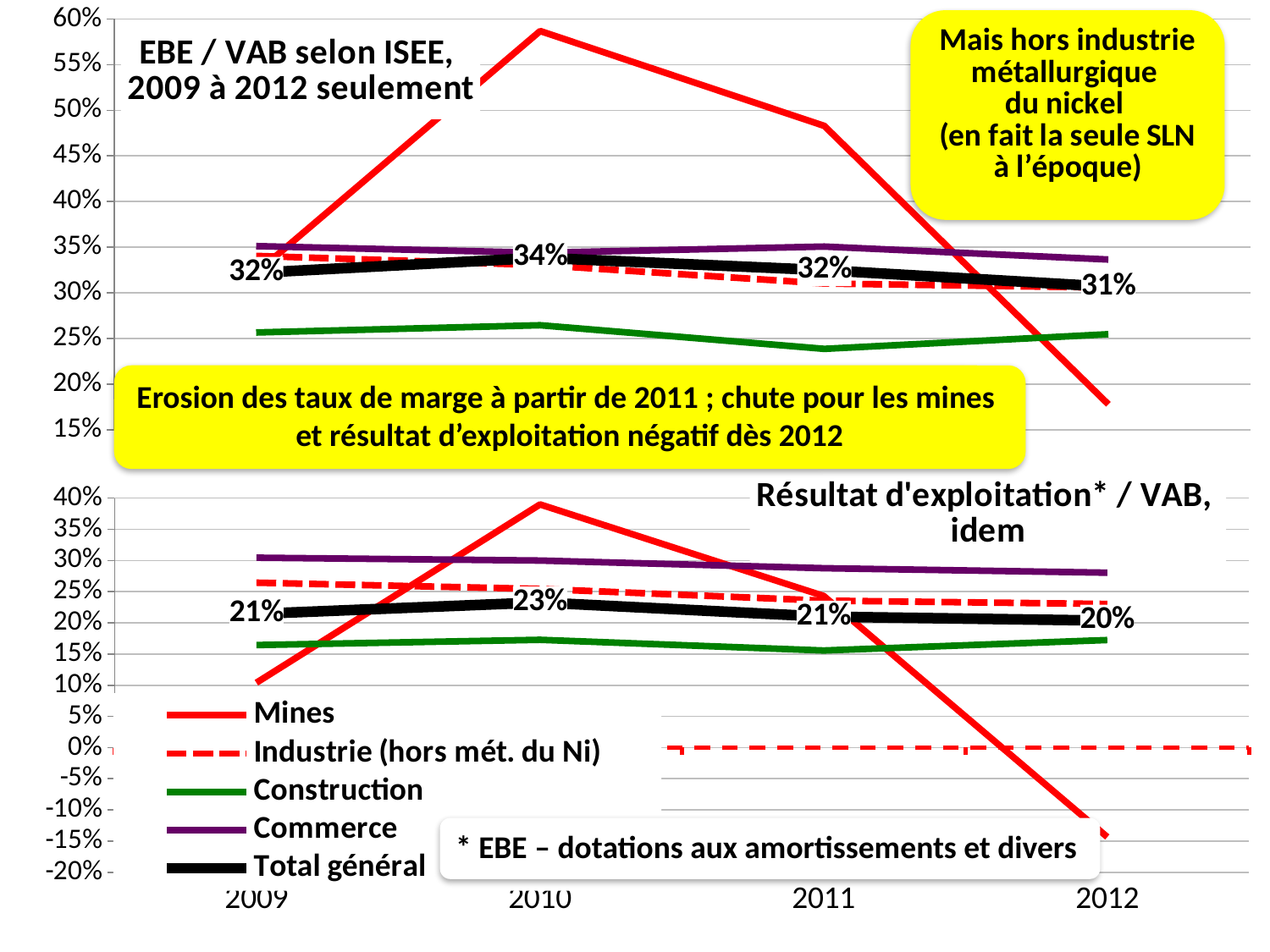

### Chart: EBE / VAB selon ISEE,
2009 à 2012 seulement

| Category | Mines | Industrie (hors mét. du Ni)  | Construction | Commerce | Total général |
|---|---|---|---|---|---|
| 2009.0 | 0.3218428926454 | 0.340385882819132 | 0.256531040939824 | 0.351130199452156 | 0.321858883708735 |
| 2010.0 | 0.586768840900512 | 0.330408717989284 | 0.264478958008287 | 0.343843310473536 | 0.338386162176788 |
| 2011.0 | 0.482909265470809 | 0.310166544397939 | 0.23857424005391 | 0.350627569747891 | 0.32478315498465 |
| 2012.0 | 0.177875727872269 | 0.305677742212757 | 0.254607858376468 | 0.33648025366457 | 0.306687337282536 |
Erosion des taux de marge à partir de 2011 ; chute pour les mines
et résultat d’exploitation négatif dès 2012

### Chart: Résultat d'exploitation* / VAB,
idem

| Category | Mines | Industrie (hors mét. du Ni)  | Construction | Commerce | Total général |
|---|---|---|---|---|---|
| 2009.0 | 0.10399789779533 | 0.264421029856088 | 0.164436145358316 | 0.30449817384991 | 0.214377380470074 |
| 2010.0 | 0.3898580011068 | 0.254354399515603 | 0.172787451815924 | 0.299929730307576 | 0.232722563727331 |
| 2011.0 | 0.2431834080707 | 0.235653978472227 | 0.15569770792045 | 0.287614248804831 | 0.209965164561553 |
| 2012.0 | -0.143433905632091 | 0.230245582370703 | 0.172535815268234 | 0.280437775008404 | 0.203594601605918 |
* EBE – dotations aux amortissements et divers